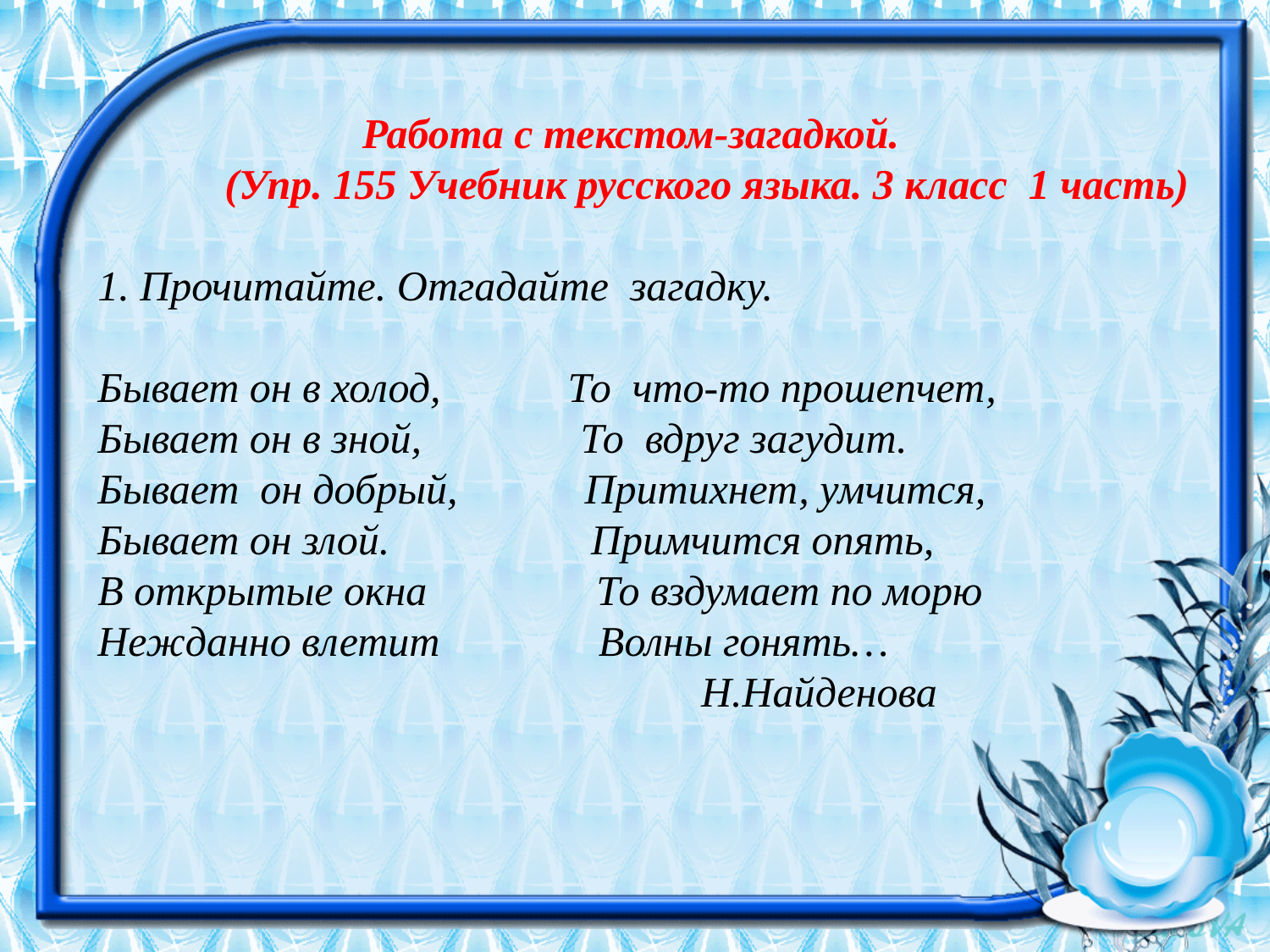

Работа с текстом-загадкой.
            (Упр. 155 Учебник русского языка. 3 класс  1 часть)
1. Прочитайте. Отгадайте  загадку.
Бывает он в холод,            То  что-то прошепчет,
Бывает он в зной,               То  вдруг загудит.
Бывает  он добрый,            Притихнет, умчится,
Бывает он злой.                   Примчится опять,
В открытые окна                То вздумает по морю
Нежданно влетит               Волны гонять…
                                                         Н.Найденова